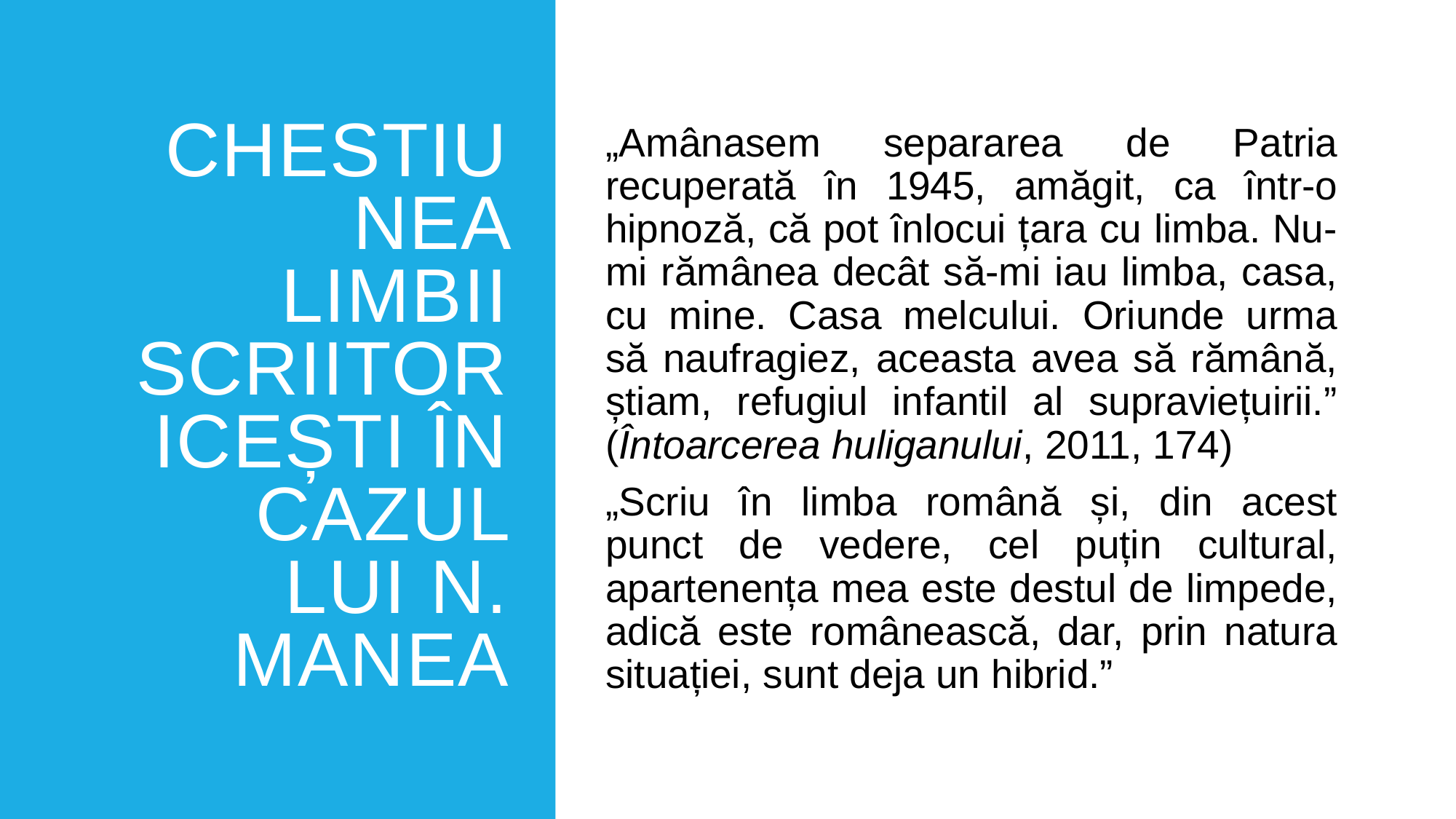

# Chestiunea limbii scriitoricești în cazul lui N. Manea
„Amânasem separarea de Patria recuperată în 1945, amăgit, ca într-o hipnoză, că pot înlocui țara cu limba. Nu-mi rămânea decât să-mi iau limba, casa, cu mine. Casa melcului. Oriunde urma să naufragiez, aceasta avea să rămână, știam, refugiul infantil al supraviețuirii.” (Întoarcerea huliganului, 2011, 174)
„Scriu în limba română și, din acest punct de vedere, cel puțin cultural, apartenența mea este destul de limpede, adică este românească, dar, prin natura situației, sunt deja un hibrid.”